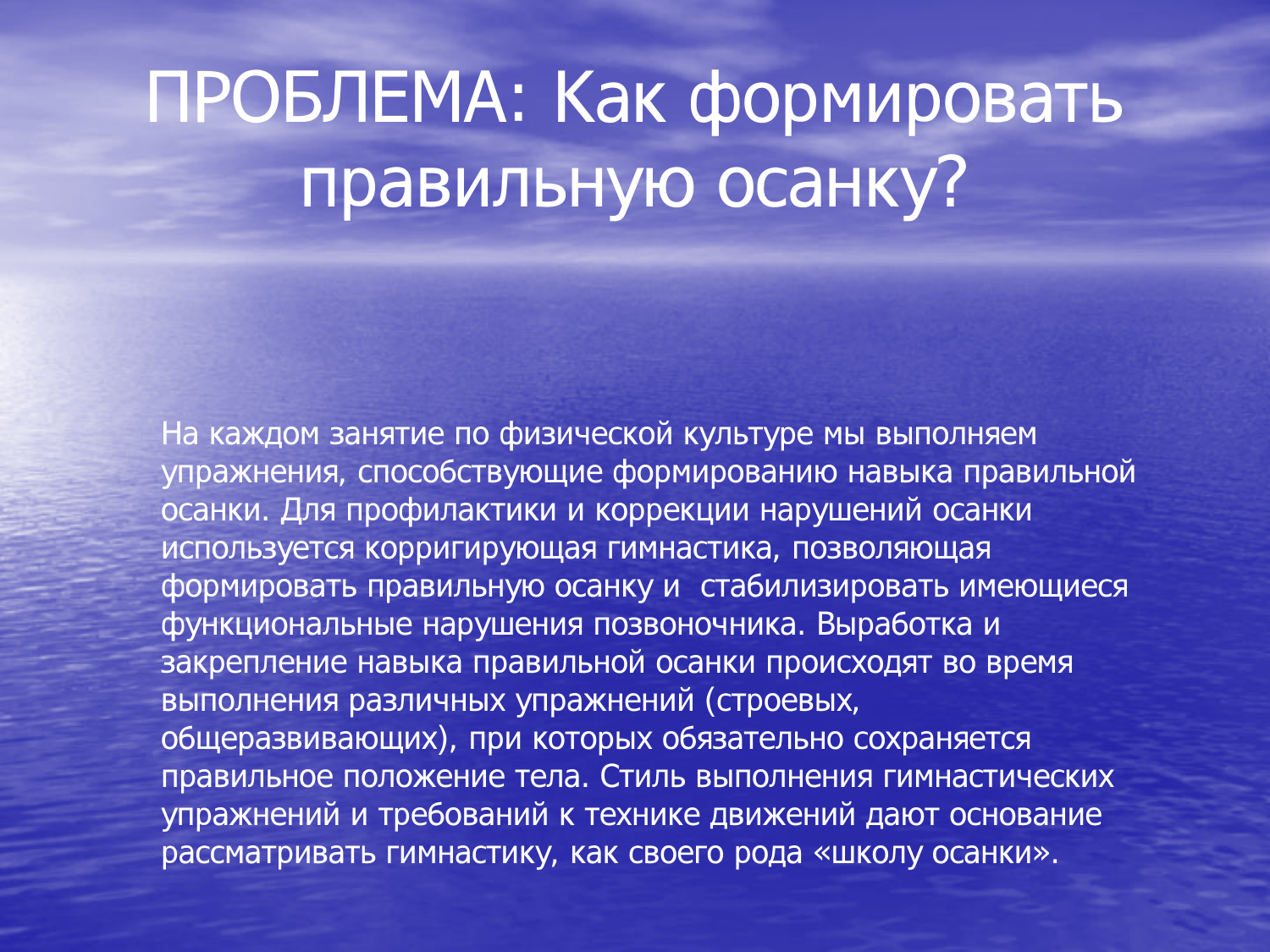

# ПРОБЛЕМА: Как формировать правильную осанку?
На каждом занятие по физической культуре мы выполняем упражнения, способствующие формированию навыка правильной осанки. Для профилактики и коррекции нарушений осанки используется корригирующая гимнастика, позволяющая  формировать правильную осанку и  стабилизировать имеющиеся функциональные нарушения позвоночника. Выработка и закрепление навыка правильной осанки происходят во время выполнения различных упражнений (строевых, общеразвивающих), при которых обязательно сохраняется правильное положение тела. Стиль выполнения гимнастических упражнений и требований к технике движений дают основание рассматривать гимнастику, как своего рода «школу осанки».